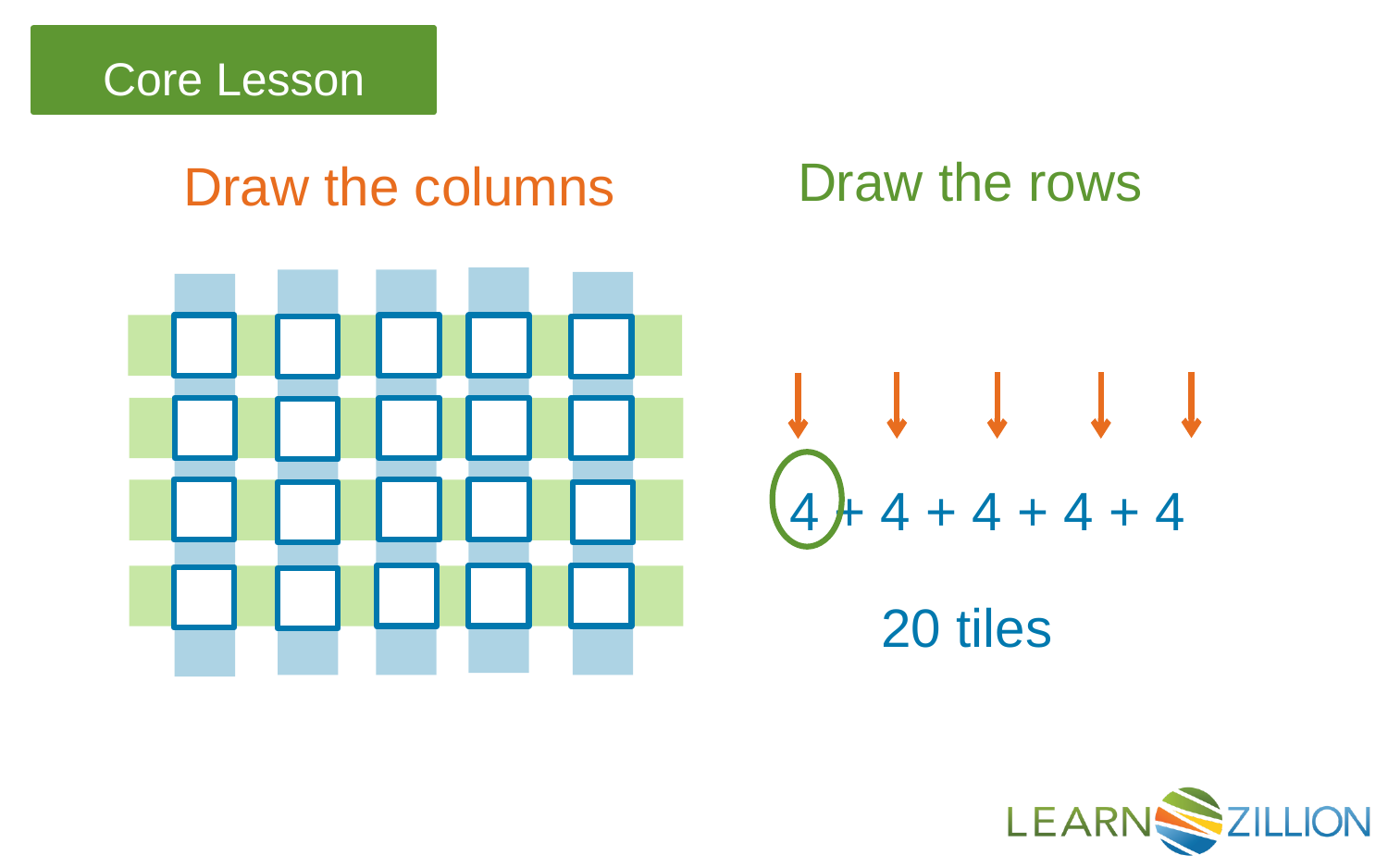

Draw the rows
Draw the columns

4 + 4 + 4 + 4 + 4

20 tiles